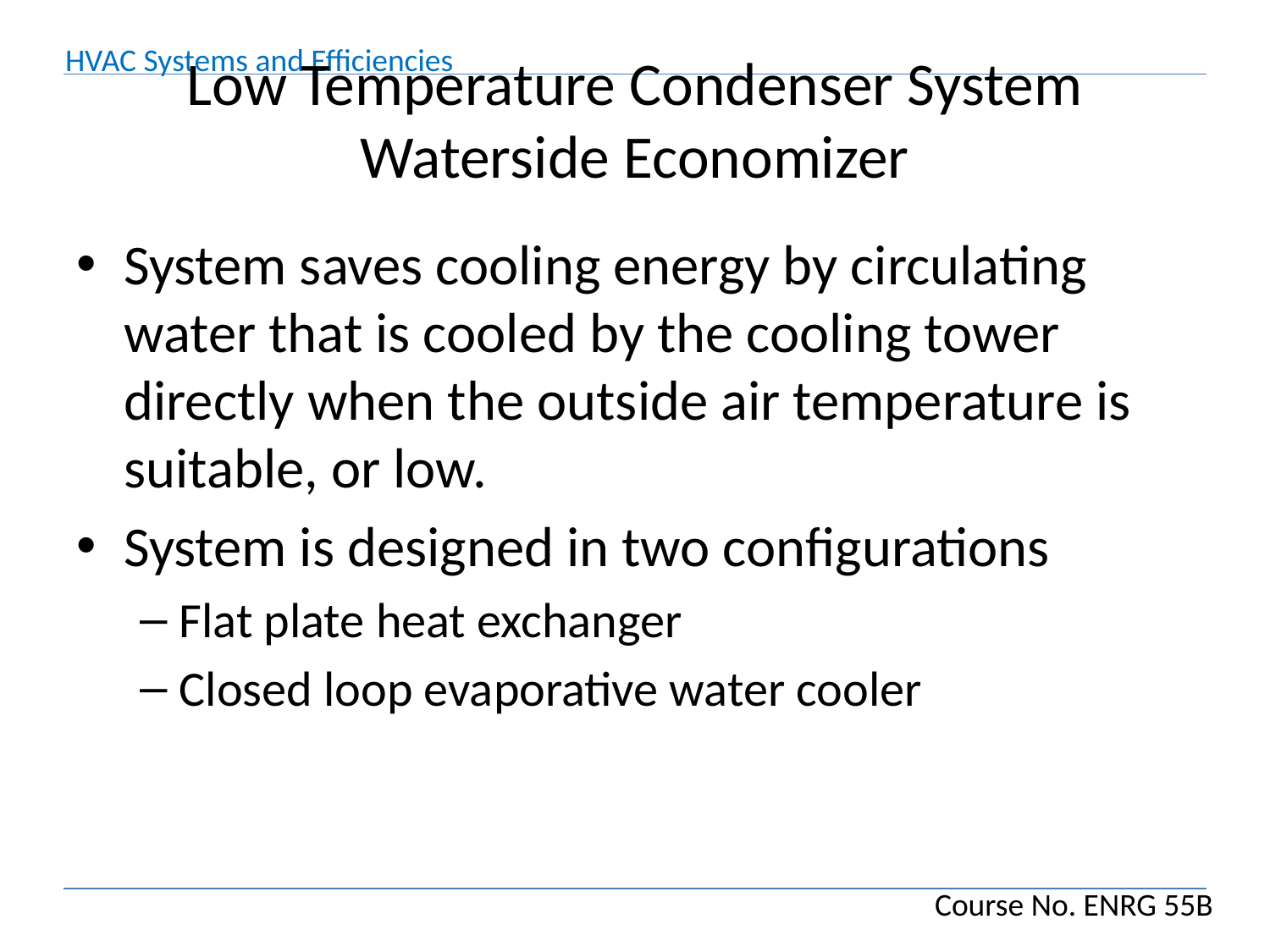

# Low Temperature Condenser System Waterside Economizer
System saves cooling energy by circulating water that is cooled by the cooling tower directly when the outside air temperature is suitable, or low.
System is designed in two configurations
Flat plate heat exchanger
Closed loop evaporative water cooler